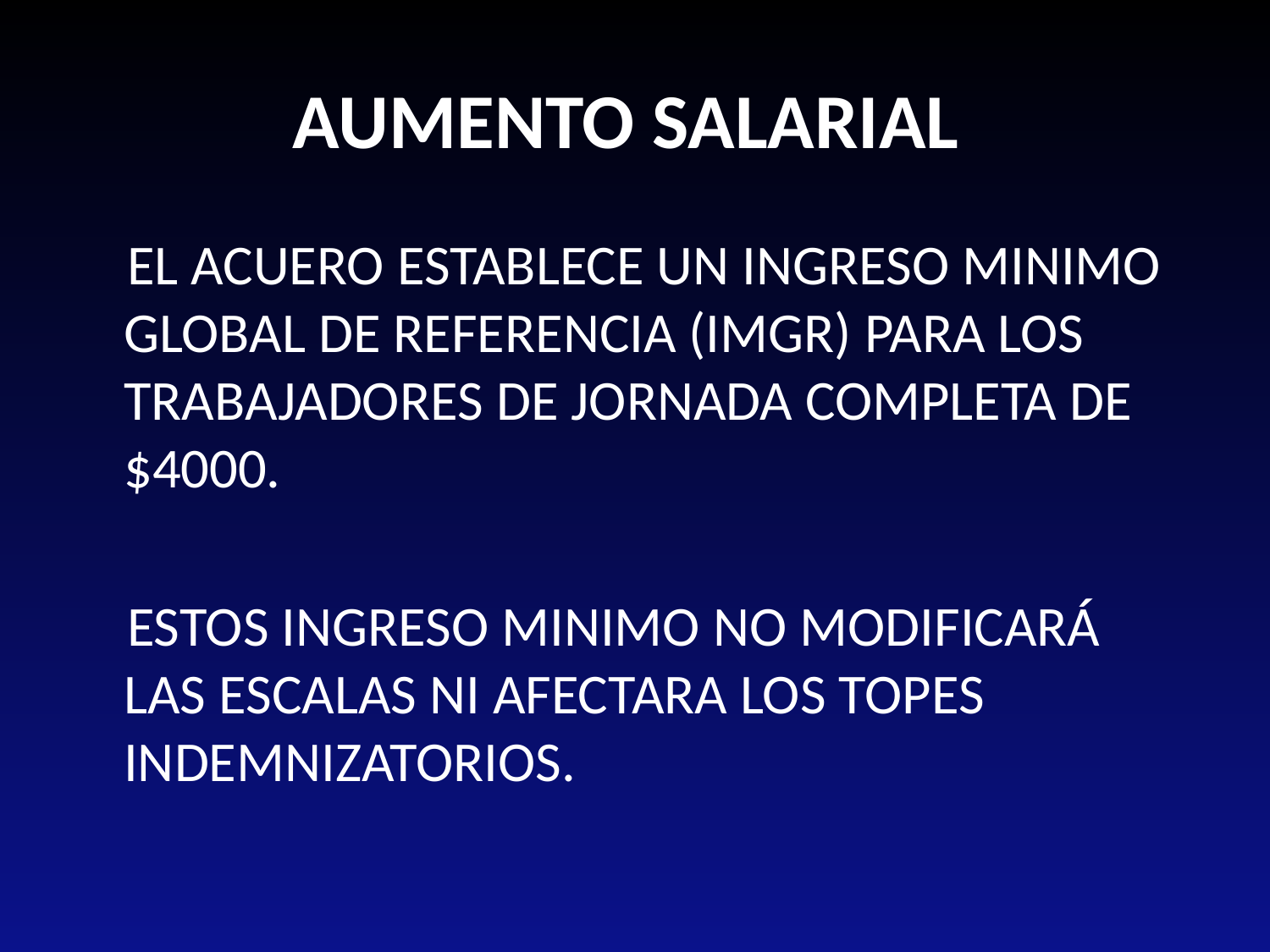

# AUMENTO SALARIAL
    EL ACUERO ESTABLECE UN INGRESO MINIMO GLOBAL DE REFERENCIA (IMGR) PARA LOS TRABAJADORES DE JORNADA COMPLETA DE $4000.

    ESTOS INGRESO MINIMO NO MODIFICARÁ LAS ESCALAS NI AFECTARA LOS TOPES INDEMNIZATORIOS.